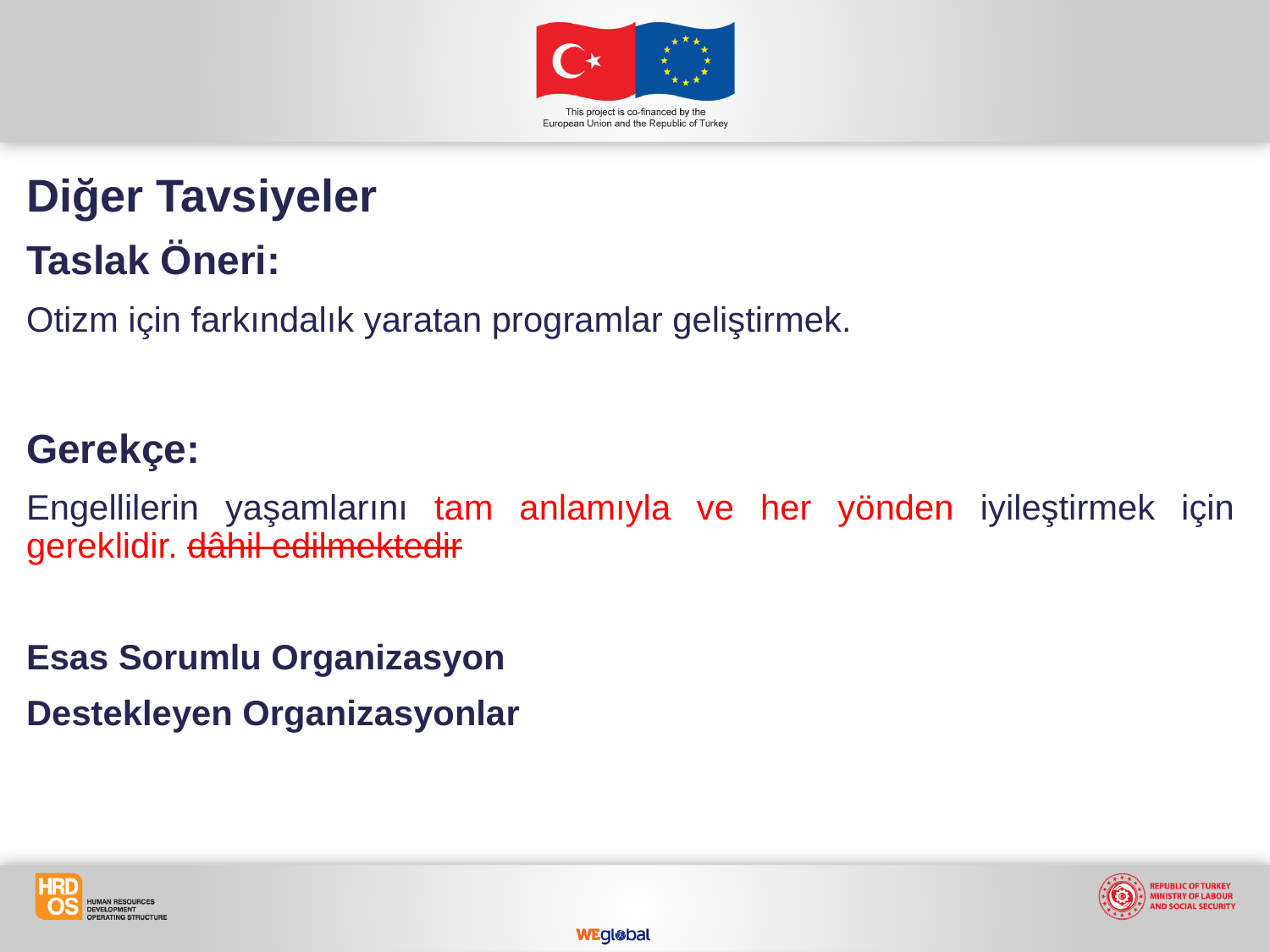

Diğer Tavsiyeler
Taslak Öneri:
Otizm için farkındalık yaratan programlar geliştirmek.

Gerekçe:
Engellilerin yaşamlarını tam anlamıyla ve her yönden iyileştirmek için gereklidir. dâhil edilmektedir

Esas Sorumlu Organizasyon
Destekleyen Organizasyonlar